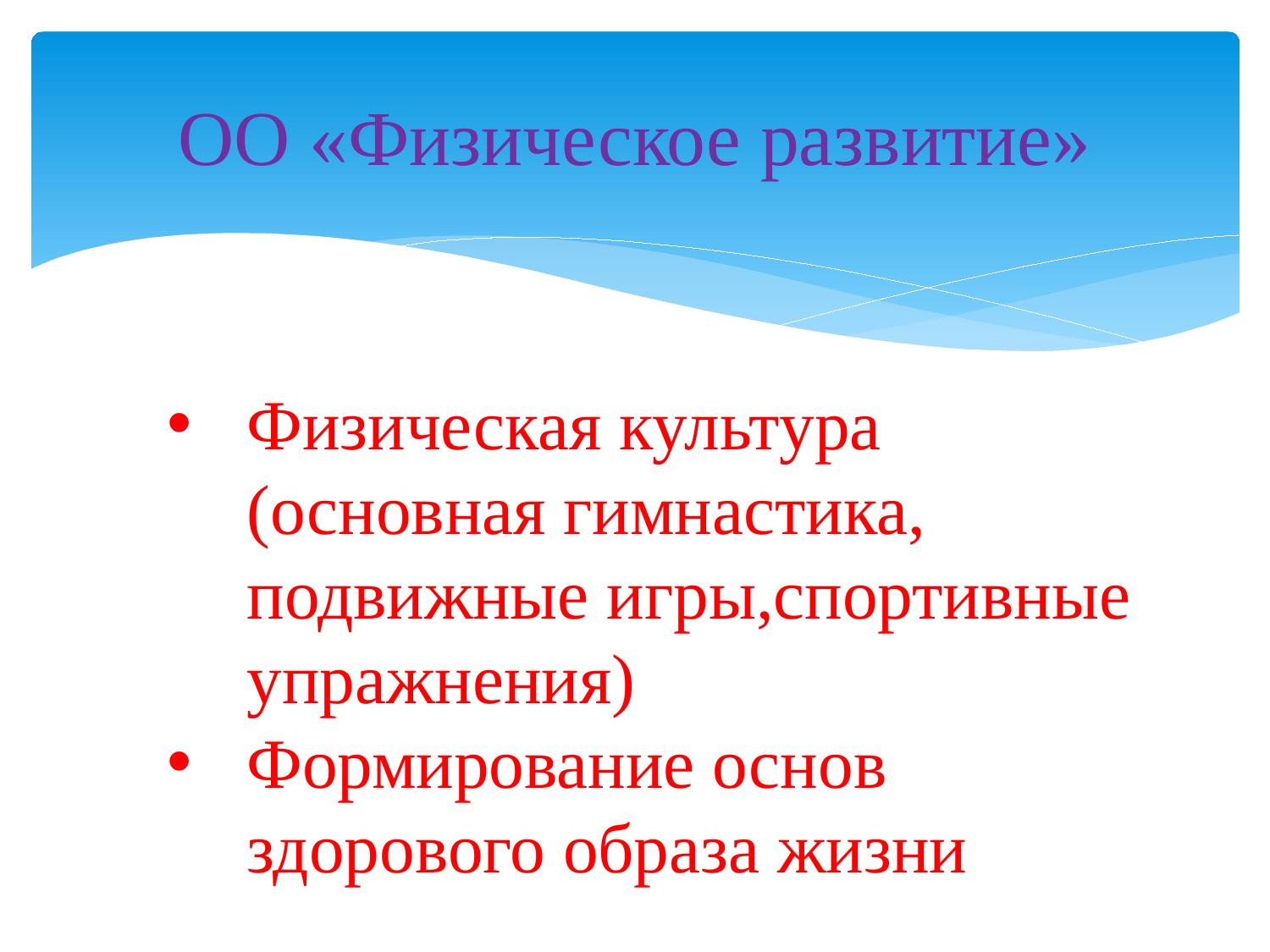

# ОО «Физическое развитие»
Физическая культура (основная гимнастика, подвижные игры,спортивные упражнения)
Формирование основ здорового образа жизни